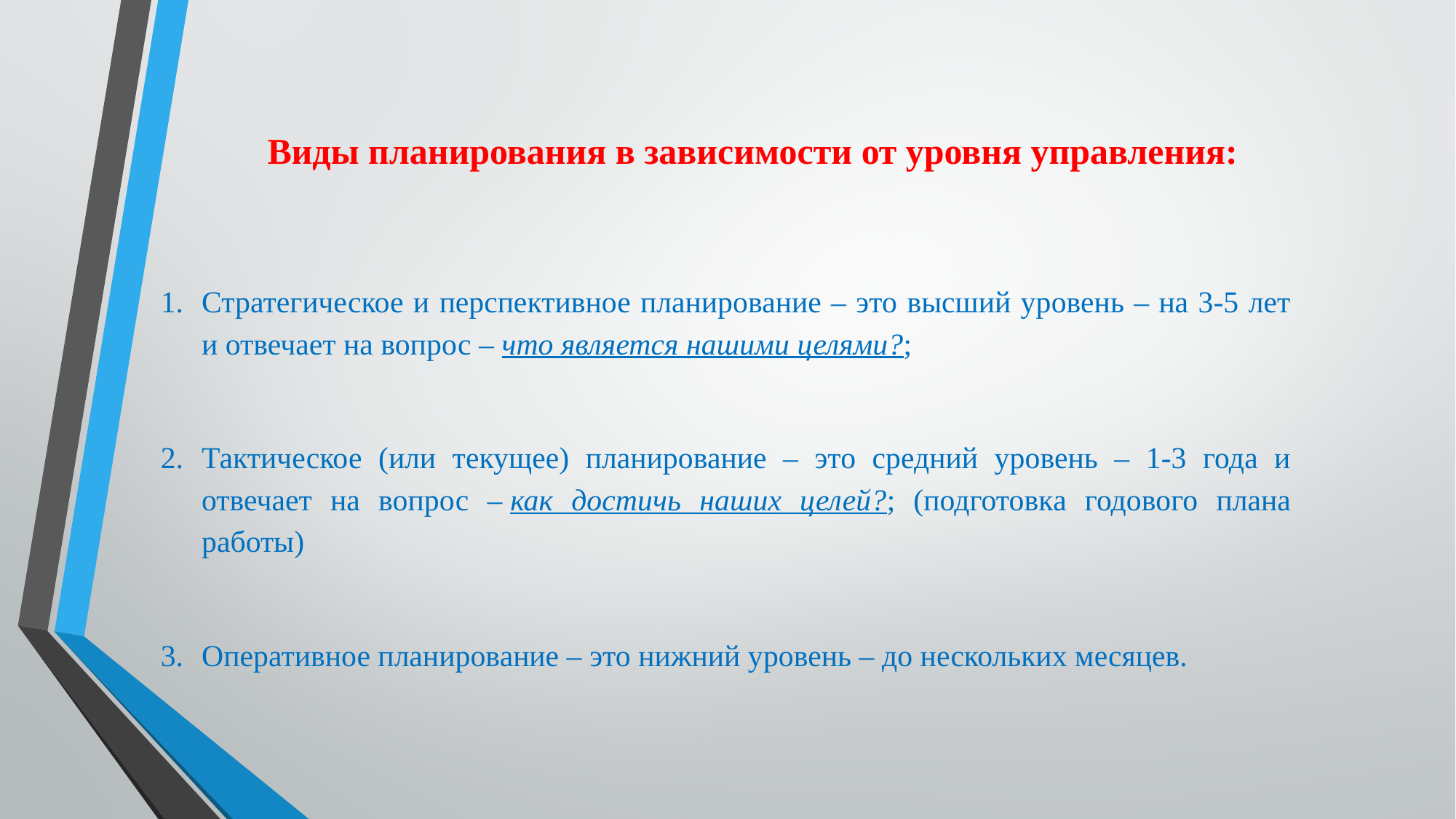

Виды планирования в зависимости от уровня управления:

Стратегическое и перспективное планирование – это высший уровень – на 3-5 лет и отвечает на вопрос – что является нашими целями?;

Тактическое (или текущее) планирование – это средний уровень – 1-3 года и отвечает на вопрос – как достичь наших целей?; (подготовка годового плана работы)

Оперативное планирование – это нижний уровень – до нескольких месяцев.